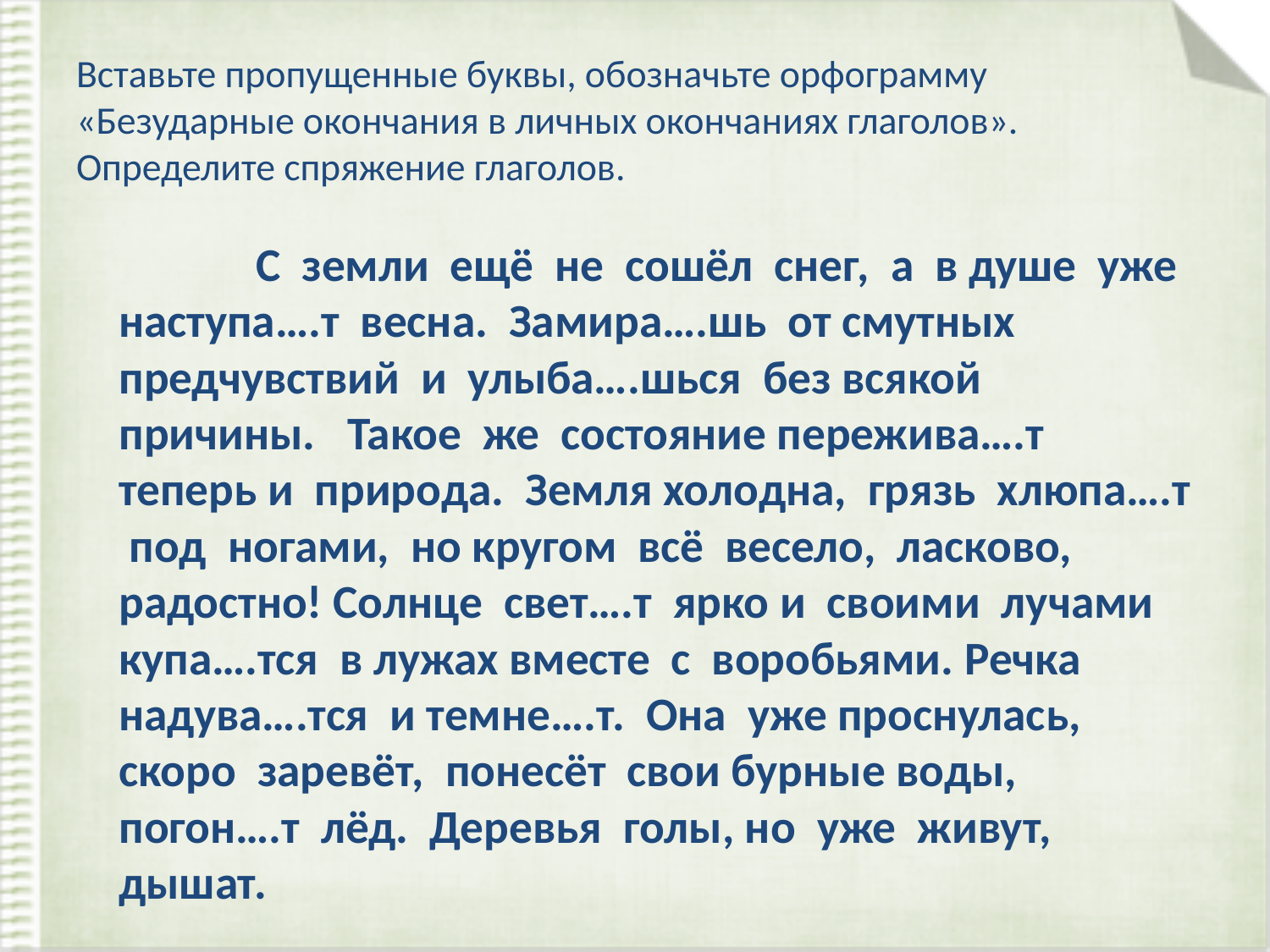

# Вставьте пропущенные буквы, обозначьте орфограмму «Безударные окончания в личных окончаниях глаголов». Определите спряжение глаголов.
                 С  земли  ещё  не  сошёл  снег,  а  в душе  уже  наступа….т  весна.  Замира….шь  от смутных  предчувствий  и  улыба….шься  без всякой  причины.   Такое  же  состояние пережива….т  теперь и  природа.  Земля холодна,  грязь  хлюпа….т  под  ногами,  но кругом  всё  весело,  ласково, радостно! Солнце  свет….т  ярко и  своими  лучами купа….тся  в лужах вместе  с  воробьями. Речка  надува….тся  и темне….т.  Она  уже проснулась,  скоро  заревёт,  понесёт  свои бурные воды,  погон….т  лёд.  Деревья  голы, но  уже  живут, дышат.